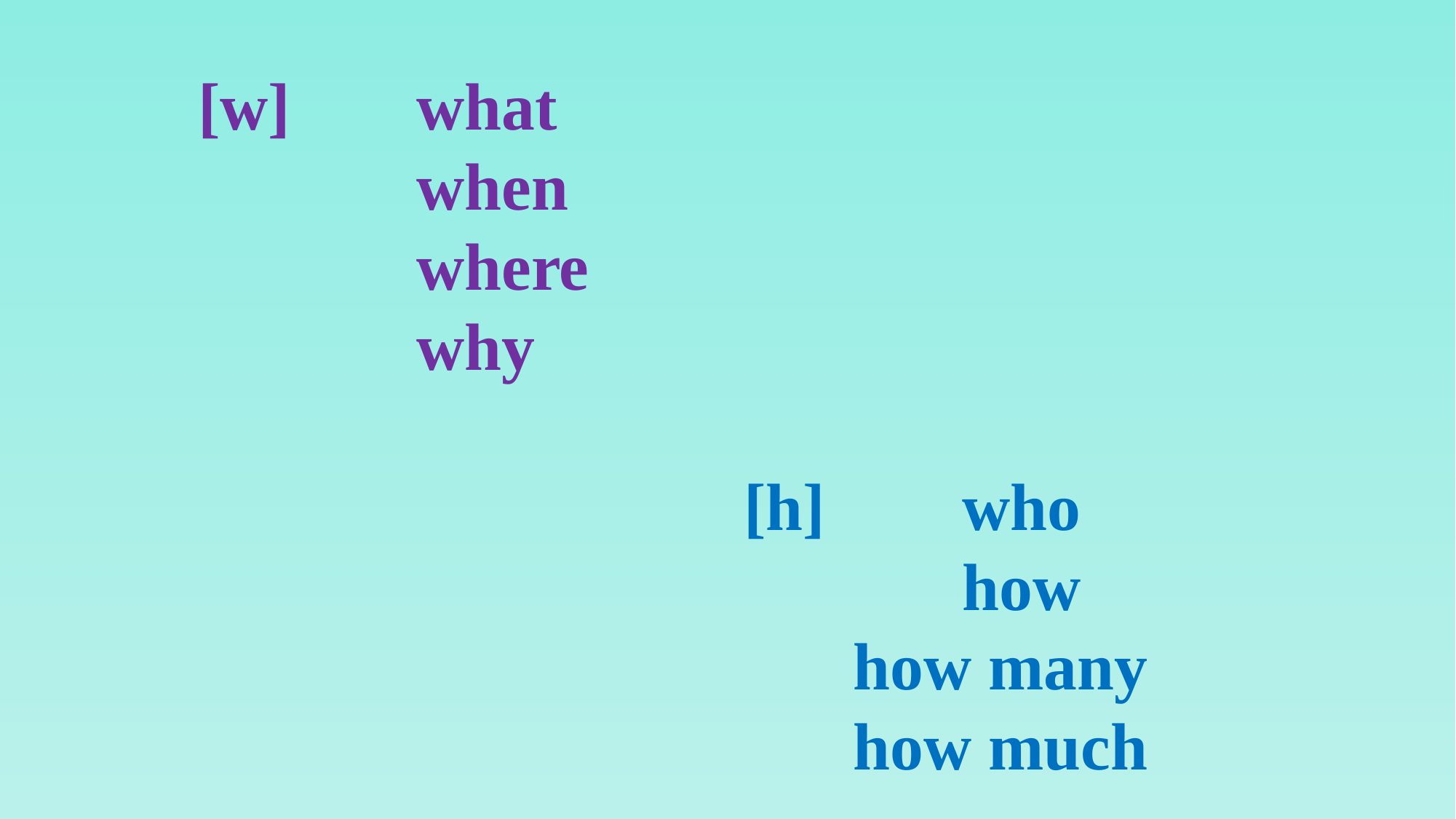

[w]		what
		when
		where
		why

					[h]		who
							how
						how many
						how much